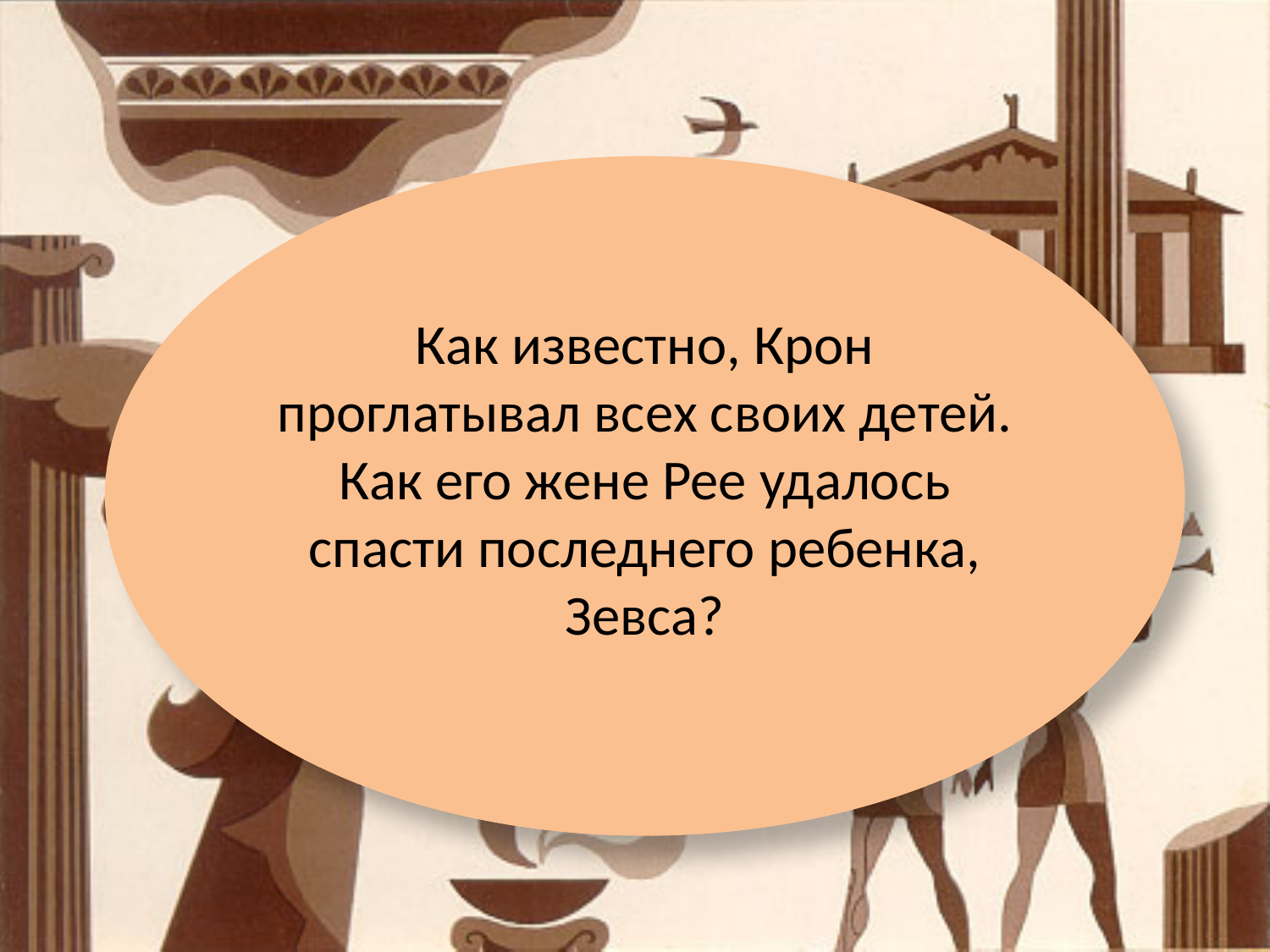

Как известно, Крон проглатывал всех своих детей. Как его жене Рее удалось спасти последнего ребенка, Зевса?